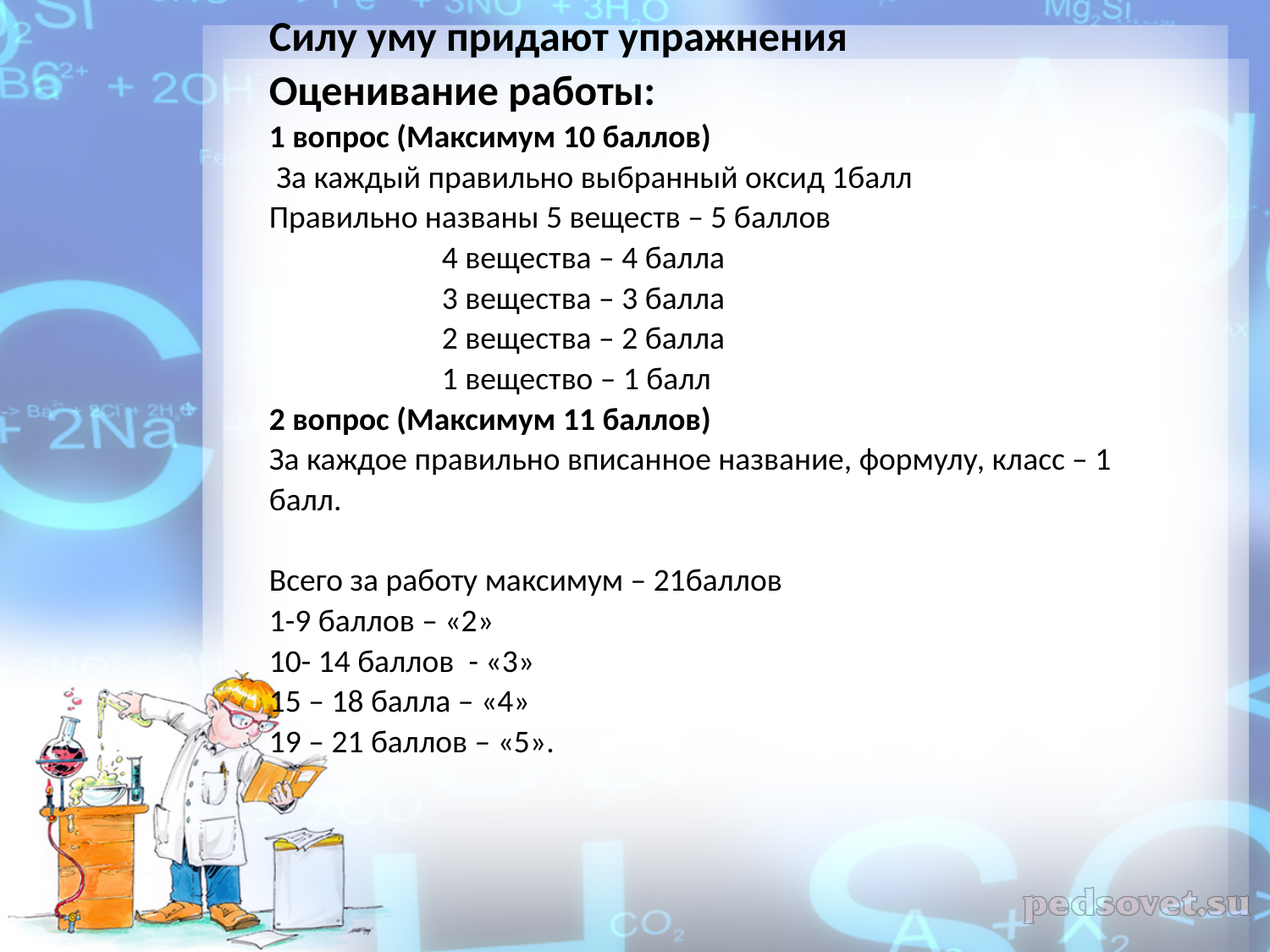

Силу уму придают упражнения
Оценивание работы:
1 вопрос (Максимум 10 баллов)
 За каждый правильно выбранный оксид 1балл
Правильно названы 5 веществ – 5 баллов
                        4 вещества – 4 балла
                        3 вещества – 3 балла
                        2 вещества – 2 балла
                        1 вещество – 1 балл
2 вопрос (Максимум 11 баллов)
За каждое правильно вписанное название, формулу, класс – 1 балл.
Всего за работу максимум – 21баллов
1-9 баллов – «2»
10- 14 баллов  - «3»
15 – 18 балла – «4»
19 – 21 баллов – «5».